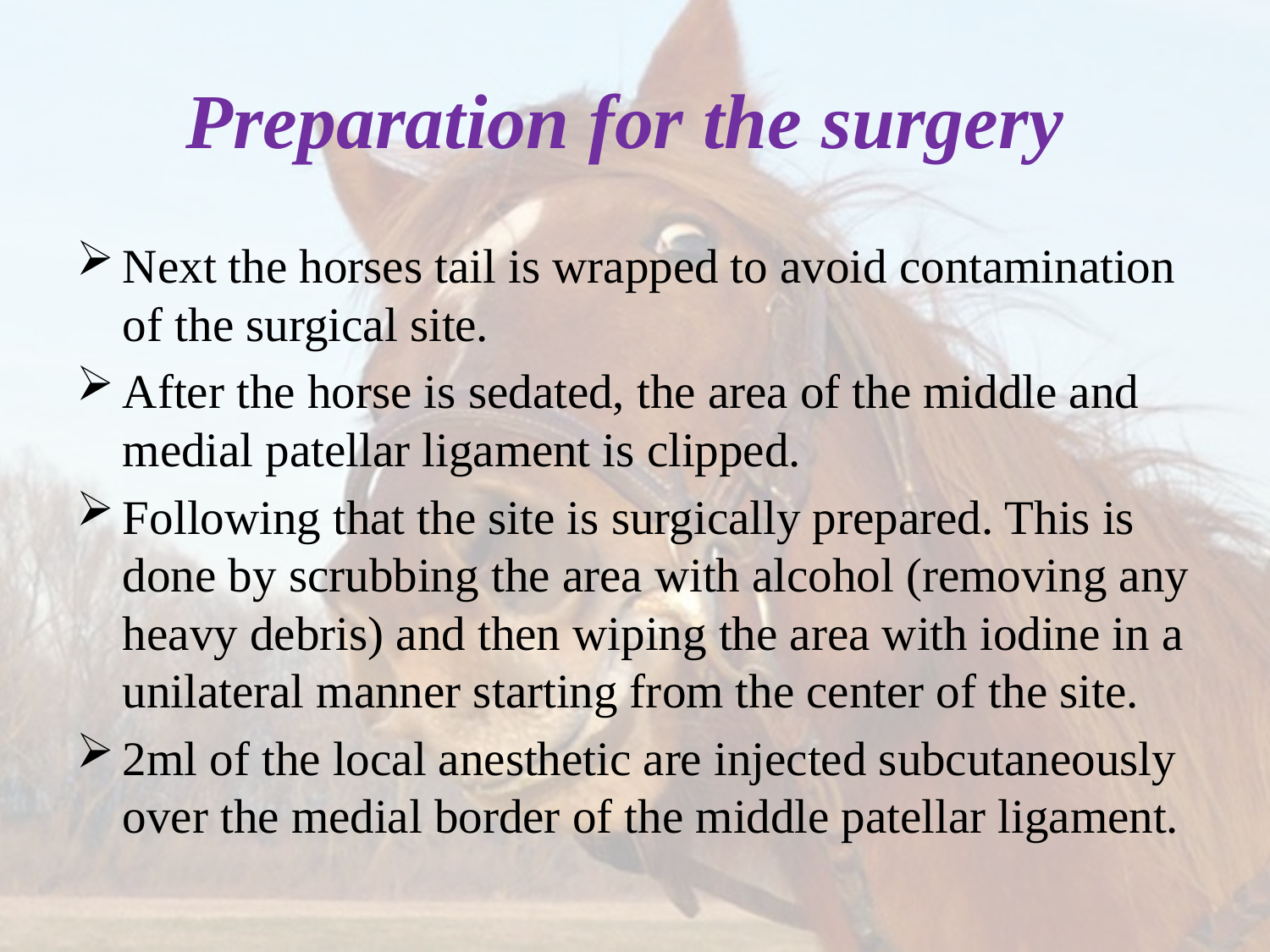

# Preparation for the surgery
Next the horses tail is wrapped to avoid contamination of the surgical site.
After the horse is sedated, the area of the middle and medial patellar ligament is clipped.
Following that the site is surgically prepared. This is done by scrubbing the area with alcohol (removing any heavy debris) and then wiping the area with iodine in a unilateral manner starting from the center of the site.
2ml of the local anesthetic are injected subcutaneously over the medial border of the middle patellar ligament.